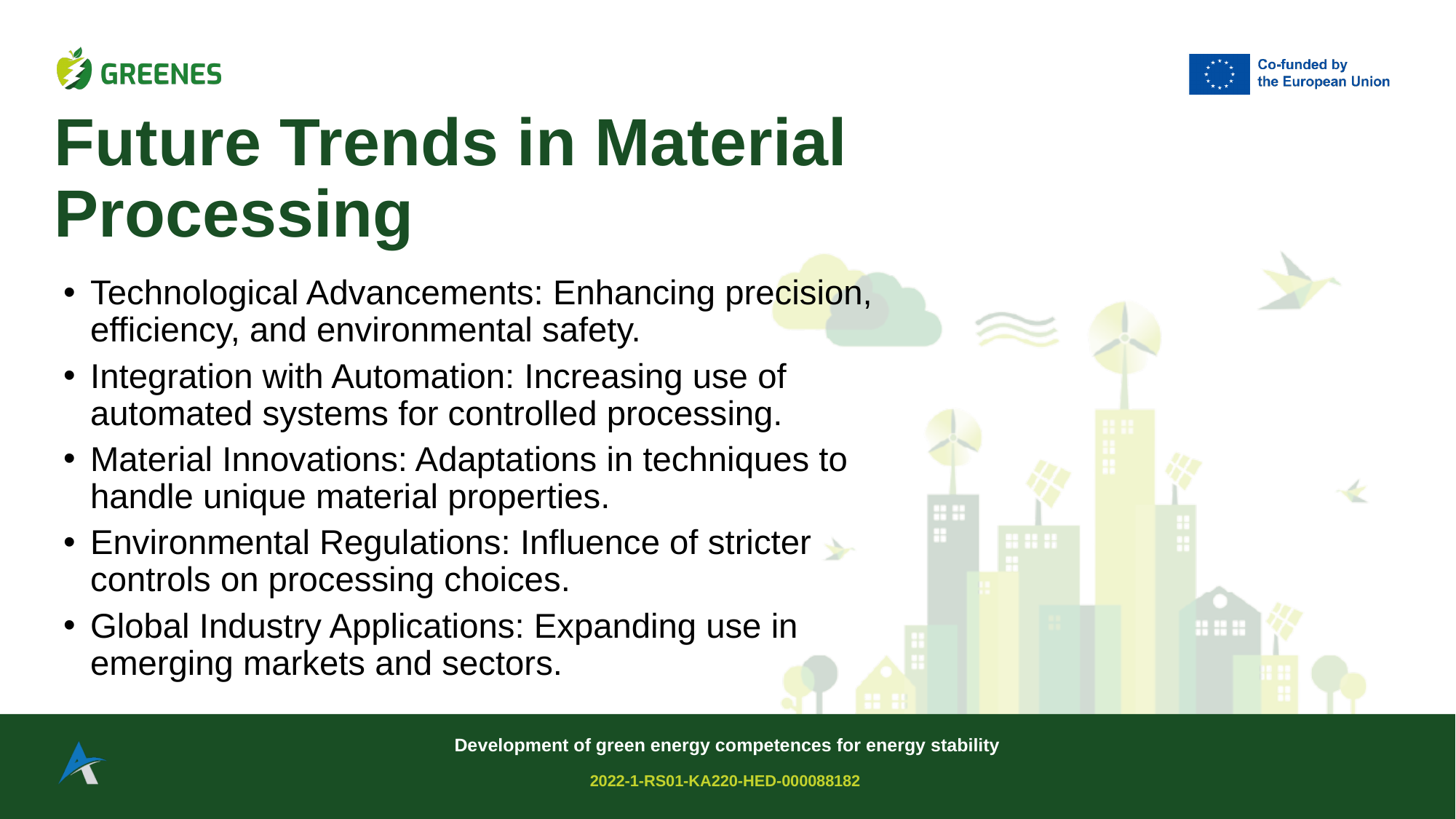

# Future Trends in Material Processing
Technological Advancements: Enhancing precision, efficiency, and environmental safety.
Integration with Automation: Increasing use of automated systems for controlled processing.
Material Innovations: Adaptations in techniques to handle unique material properties.
Environmental Regulations: Influence of stricter controls on processing choices.
Global Industry Applications: Expanding use in emerging markets and sectors.